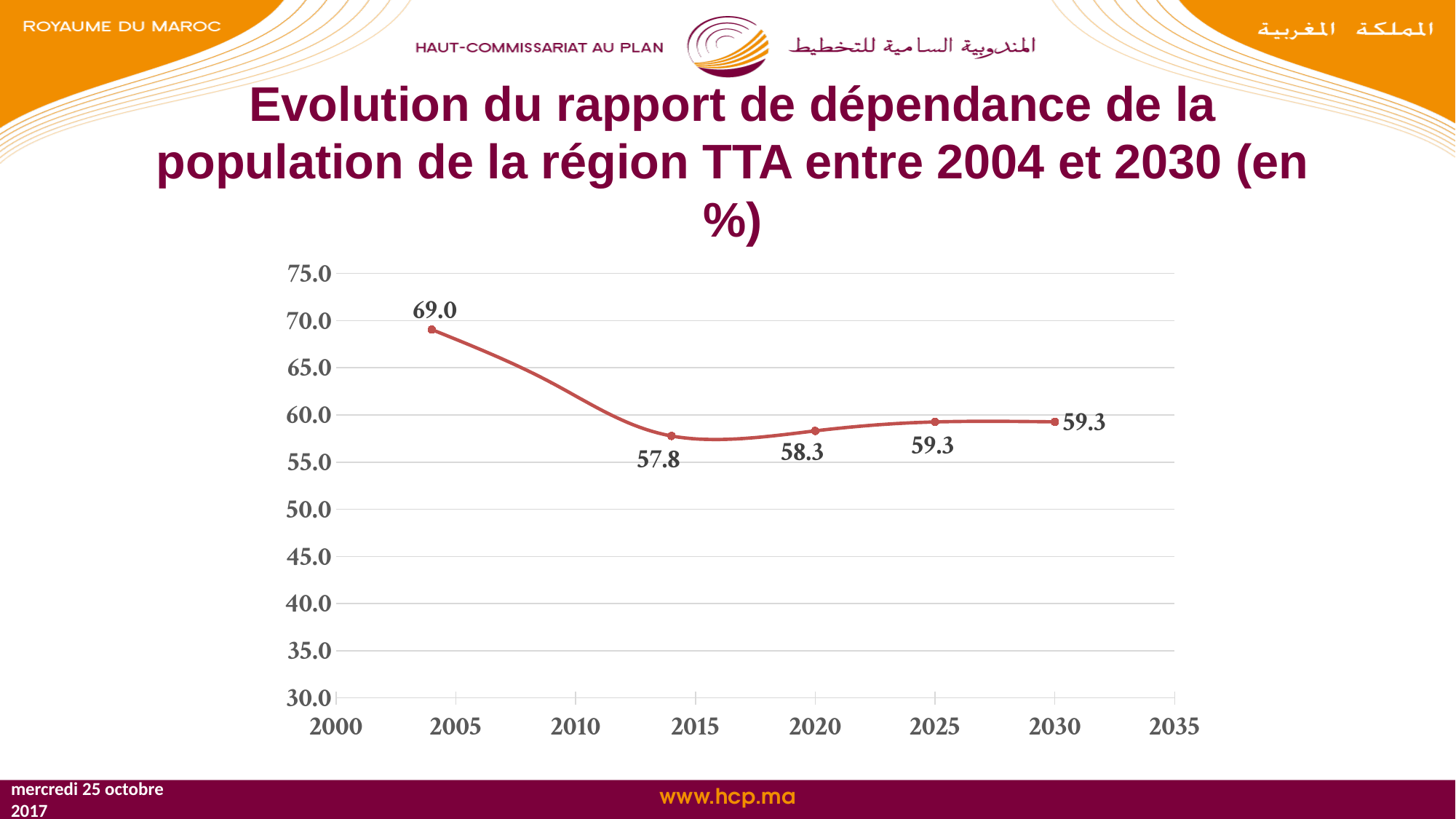

# Evolution du rapport de dépendance de la population de la région TTA entre 2004 et 2030 (en %)

### Chart

| Category |  |
|---|---|
mercredi 25 octobre 2017